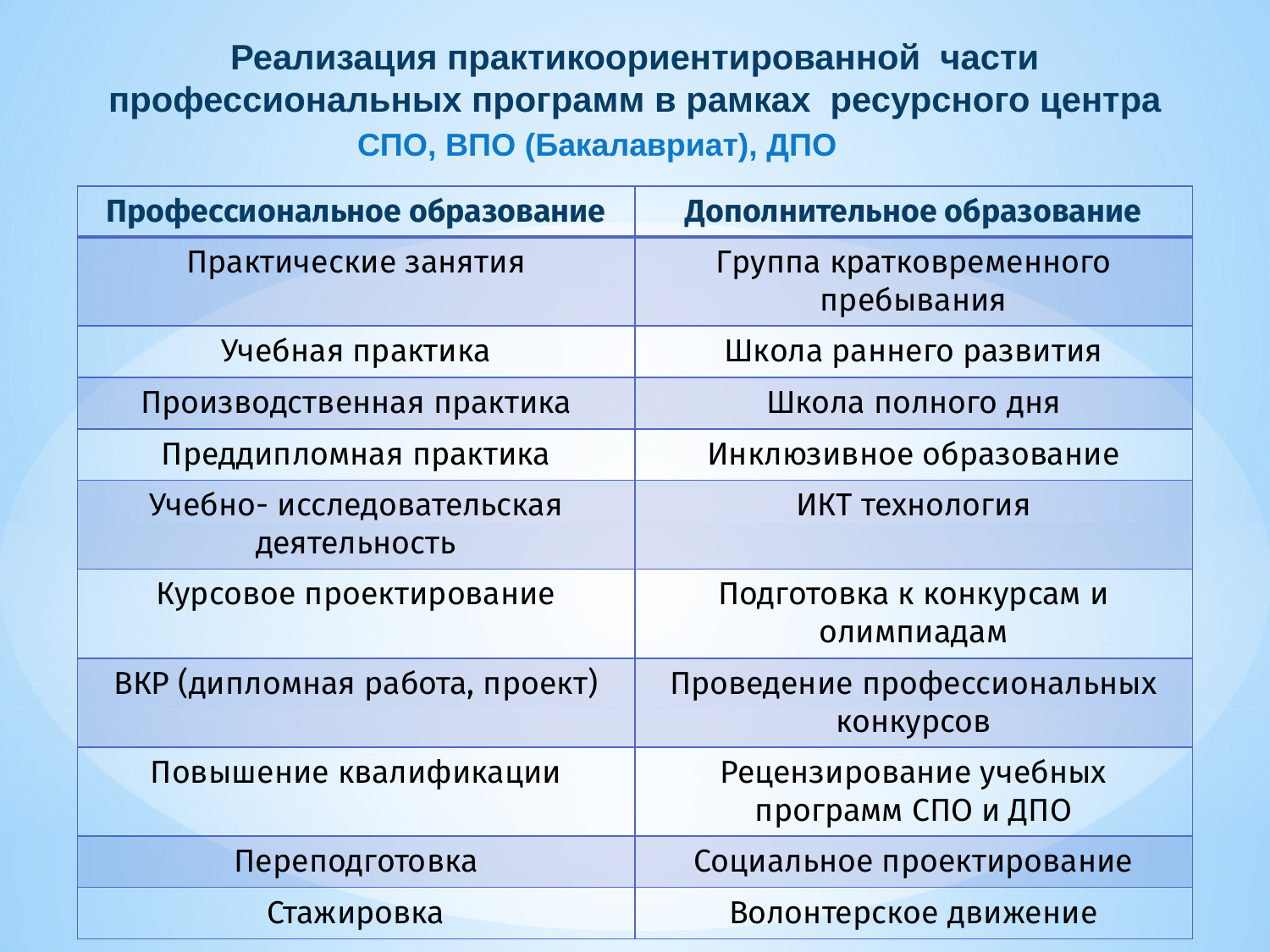

Реализация практикоориентированной  части профессиональных программ в рамках  ресурсного центра
СПО, ВПО (Бакалавриат), ДПО
| Профессиональное образование | Дополнительное образование |
| --- | --- |
| Практические занятия | Группа кратковременного пребывания |
| Учебная практика | Школа раннего развития |
| Производственная практика | Школа полного дня |
| Преддипломная практика | Инклюзивное образование |
| Учебно- исследовательская деятельность | ИКТ технология |
| Курсовое проектирование | Подготовка к конкурсам и олимпиадам |
| ВКР (дипломная работа, проект) | Проведение профессиональных конкурсов |
| Повышение квалификации | Рецензирование учебных программ СПО и ДПО |
| Переподготовка | Социальное проектирование |
| Стажировка | Волонтерское движение |